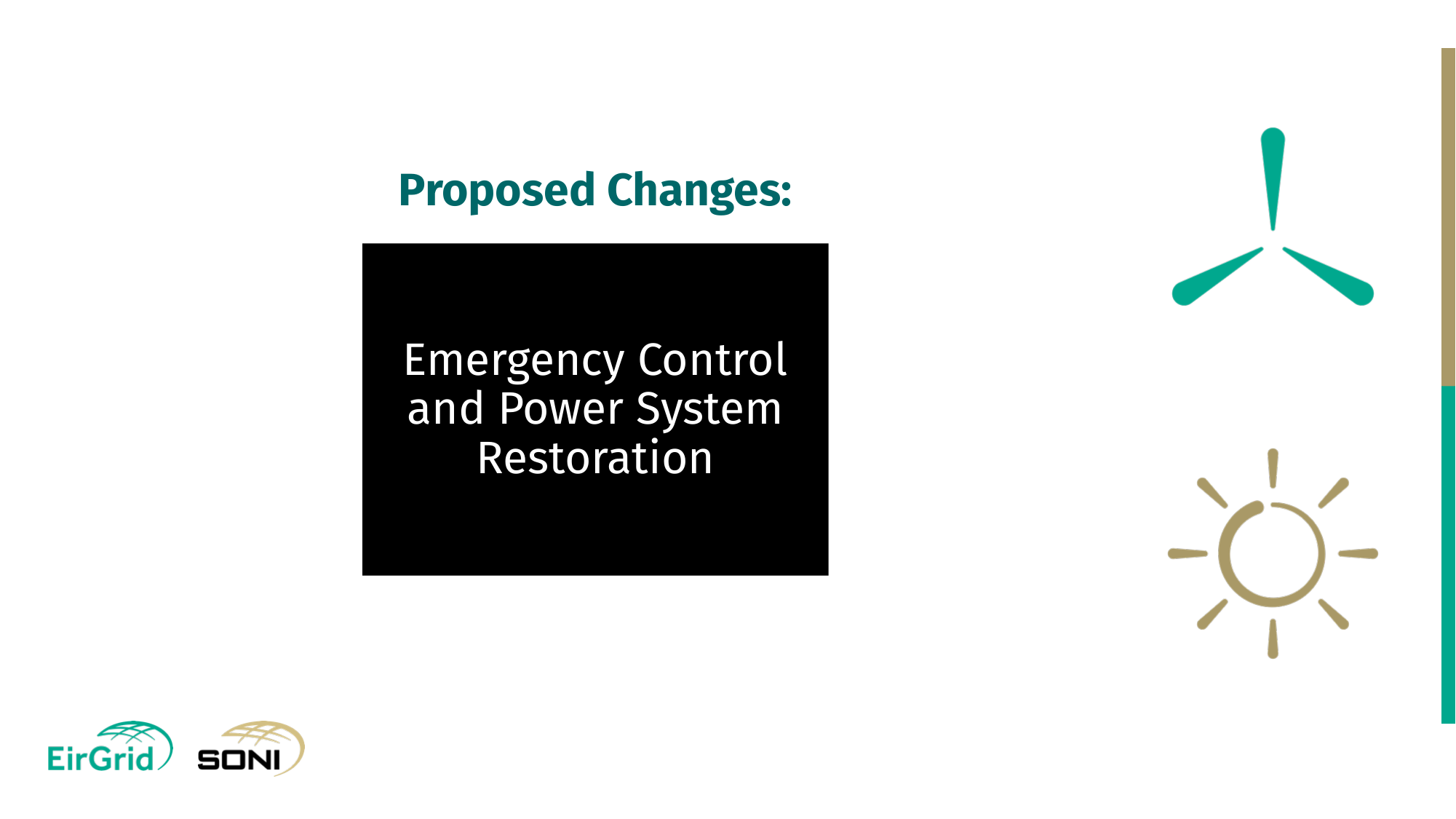

Proposed Changes:

Emergency Control and Power System Restoration
38